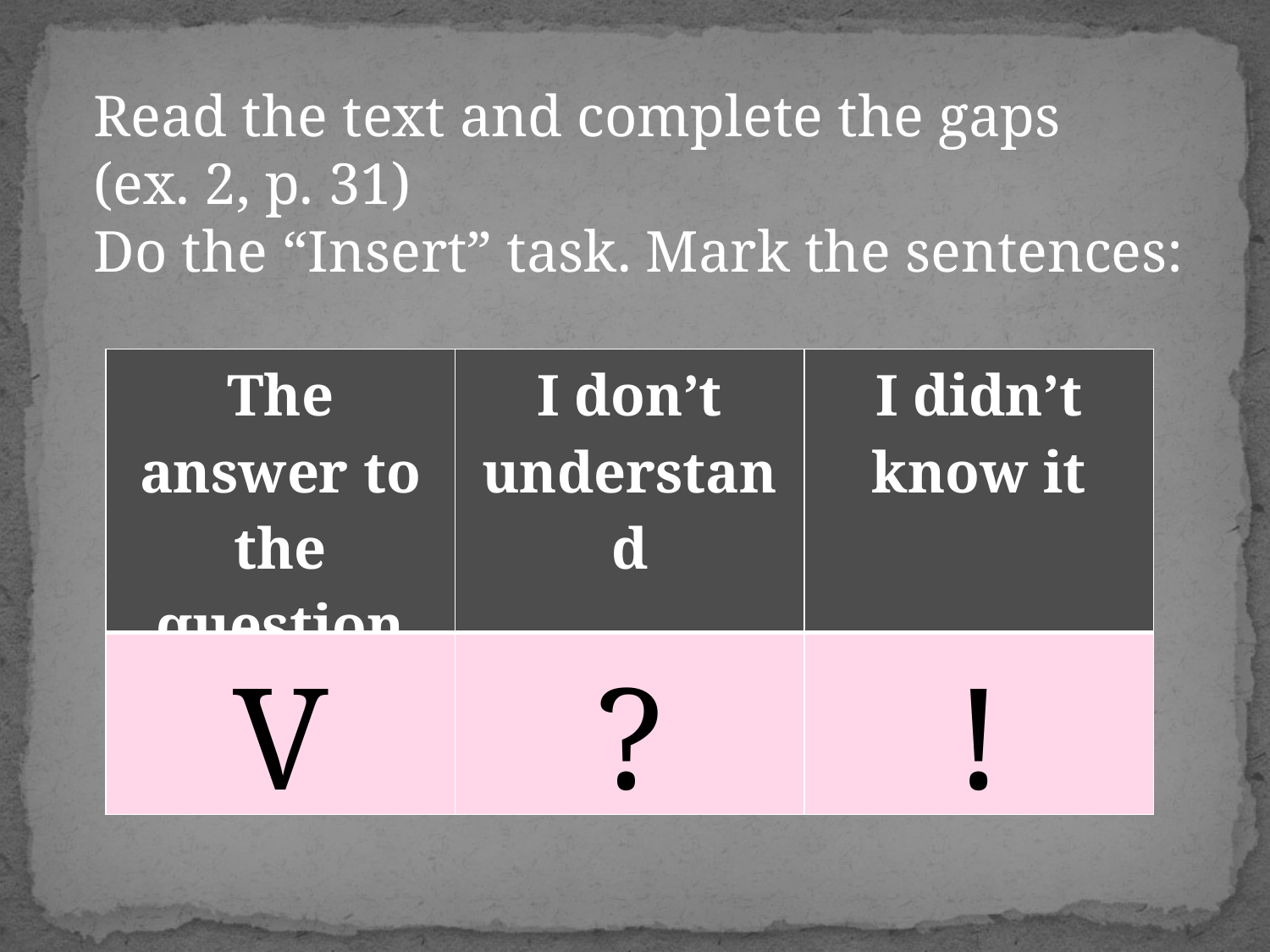

Read the text and complete the gaps
(ex. 2, p. 31)
Do the “Insert” task. Mark the sentences:
| The answer to the question | I don’t understand | I didn’t know it |
| --- | --- | --- |
| V | ? | ! |